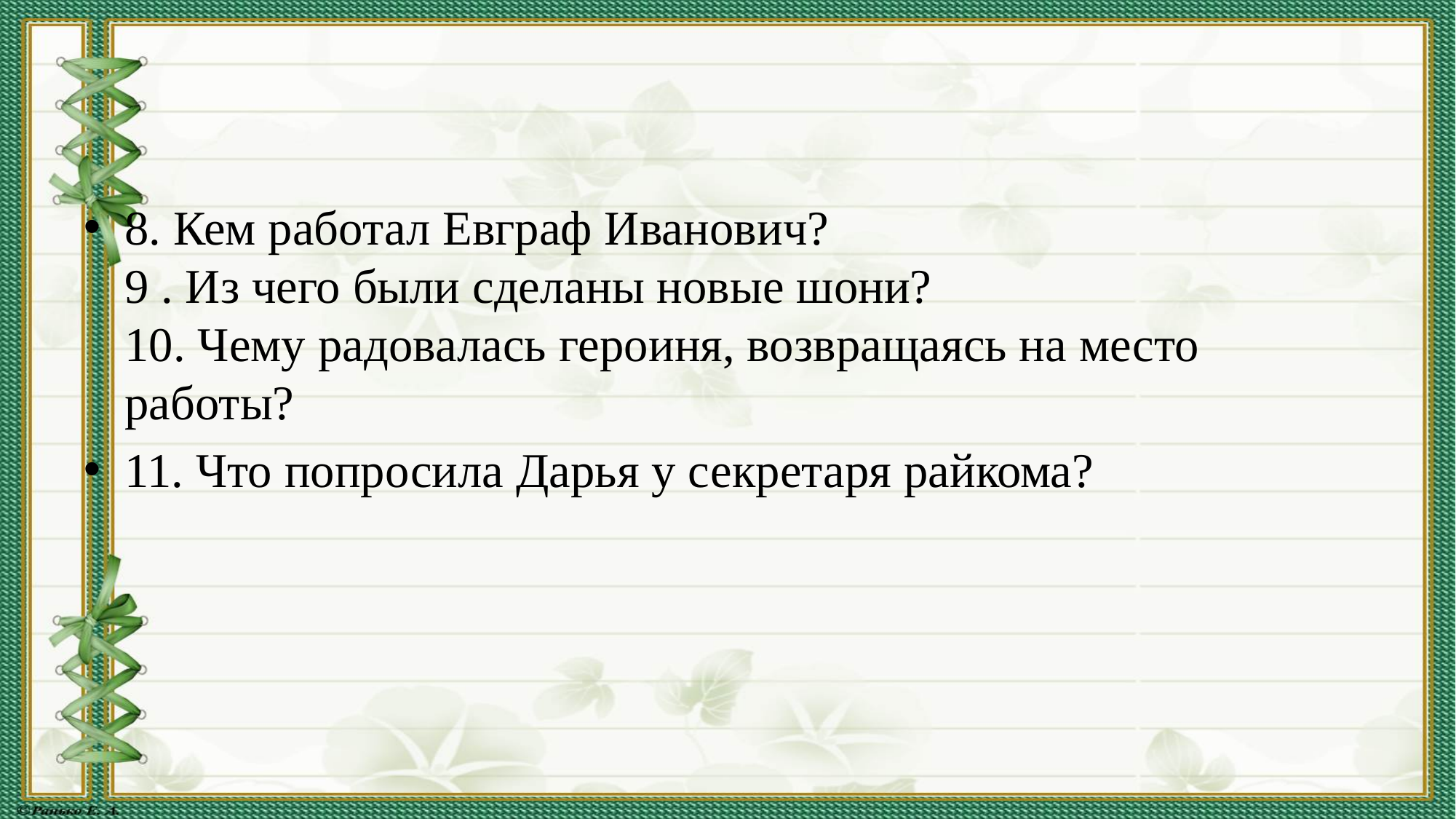

#
8. Кем работал Евграф Иванович?
9 . Из чего были сделаны новые шони?
10. Чему радовалась героиня, возвращаясь на место работы?
11. Что попросила Дарья у секретаря райкома?